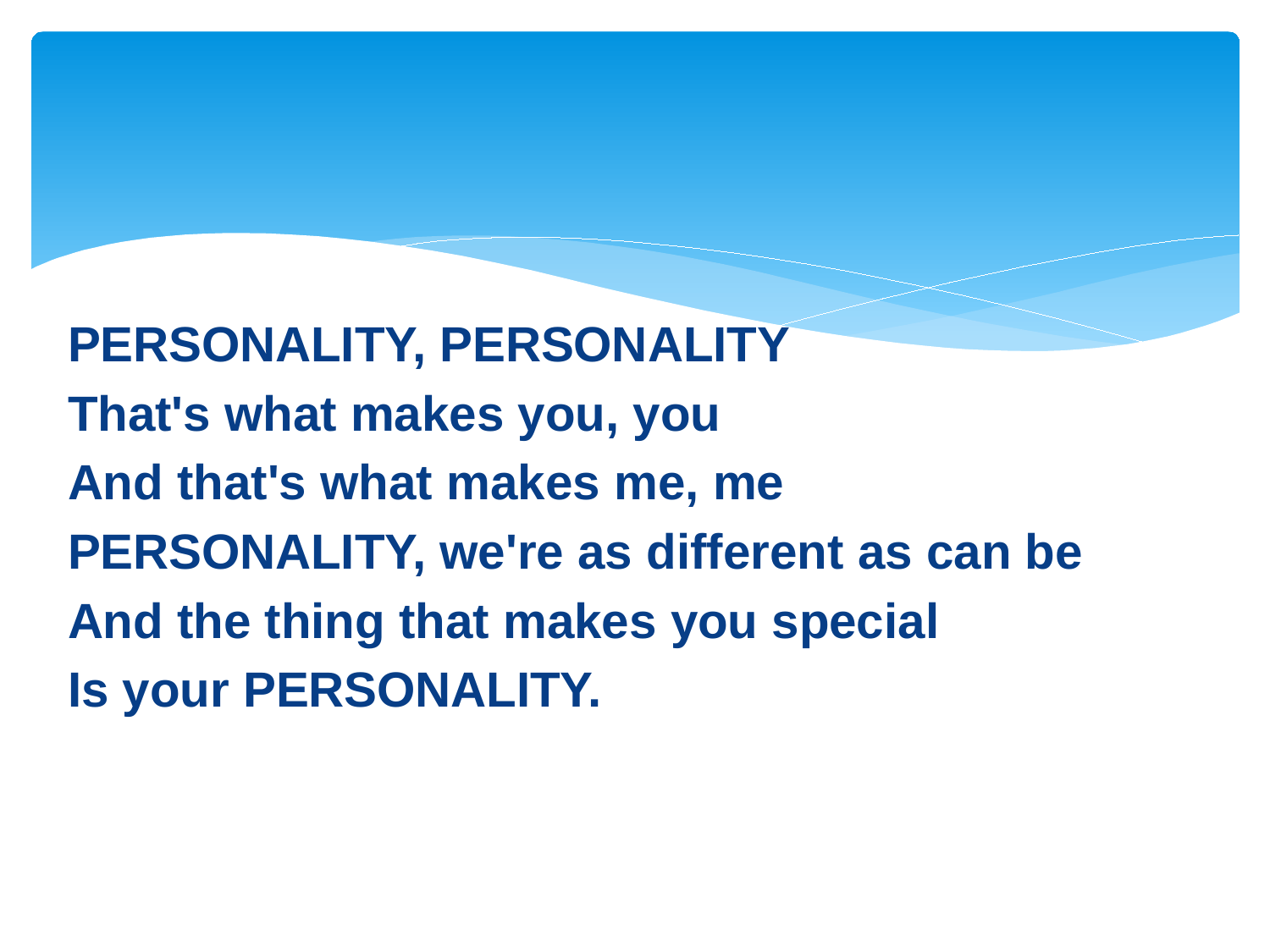

PERSONALITY, PERSONALITY
That's what makes you, you
And that's what makes me, me
PERSONALITY, we're as different as can be
And the thing that makes you special
Is your PERSONALITY.